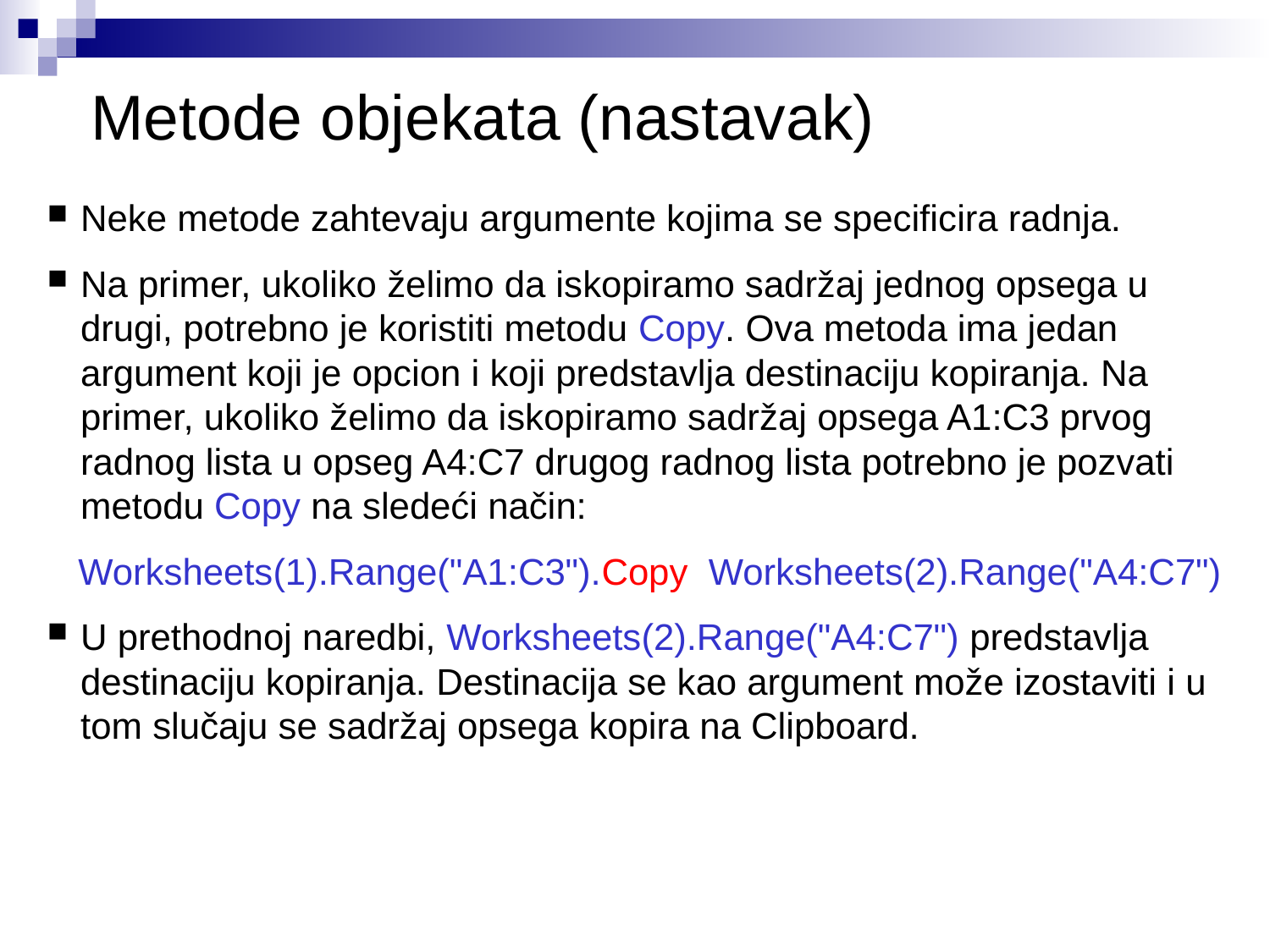

# Metode objekata (nastavak)
Neke metode zahtevaju argumente kojima se specificira radnja.
Na primer, ukoliko želimo da iskopiramo sadržaj jednog opsega u drugi, potrebno je koristiti metodu Copy. Ova metoda ima jedan argument koji je opcion i koji predstavlja destinaciju kopiranja. Na primer, ukoliko želimo da iskopiramo sadržaj opsega A1:C3 prvog radnog lista u opseg A4:C7 drugog radnog lista potrebno je pozvati metodu Copy na sledeći način:
   Worksheets(1).Range("A1:C3").Copy  Worksheets(2).Range("A4:C7")
U prethodnoj naredbi, Worksheets(2).Range("A4:C7") predstavlja destinaciju kopiranja. Destinacija se kao argument može izostaviti i u tom slučaju se sadržaj opsega kopira na Clipboard.